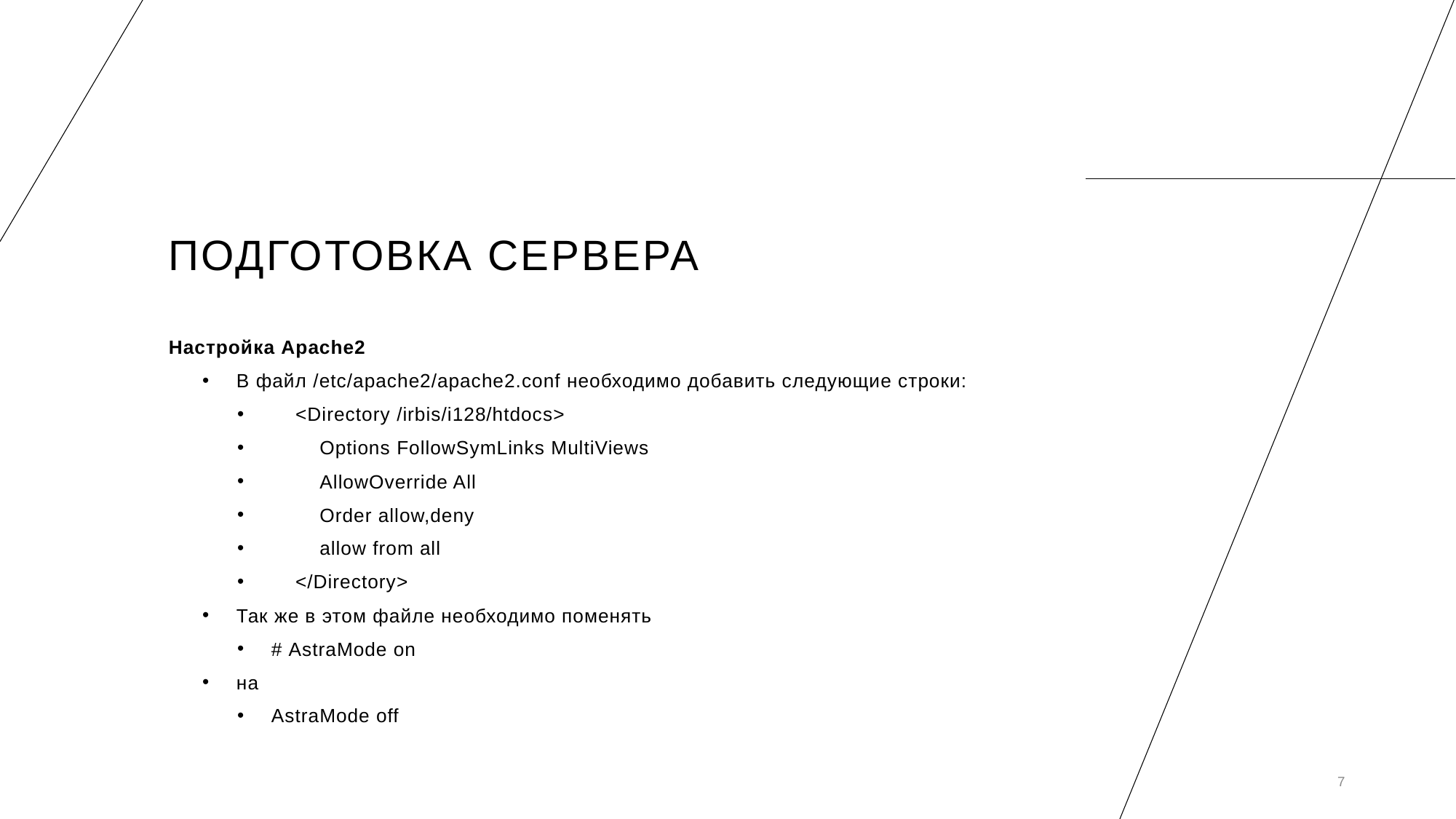

# Подготовка сервера
Настройка Apache2
В файл /etc/apache2/apache2.conf необходимо добавить следующие строки:
    <Directory /irbis/i128/htdocs>
        Options FollowSymLinks MultiViews
        AllowOverride All
        Order allow,deny
        allow from all
    </Directory>
Так же в этом файле необходимо поменять
# AstraMode on
на
AstraMode off
7